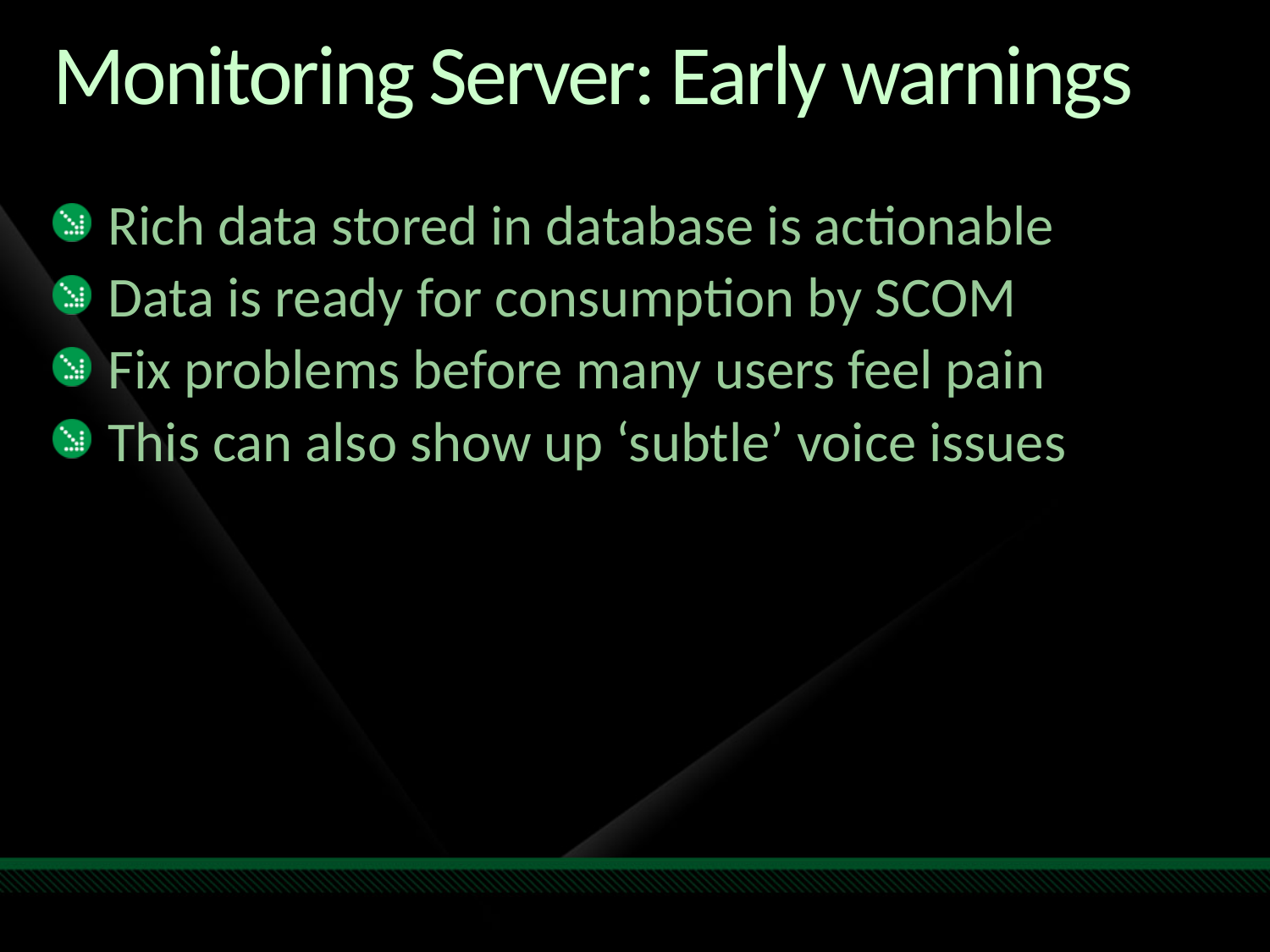

# Monitoring Server: Early warnings
Rich data stored in database is actionable
Data is ready for consumption by SCOM
Fix problems before many users feel pain
This can also show up ‘subtle’ voice issues